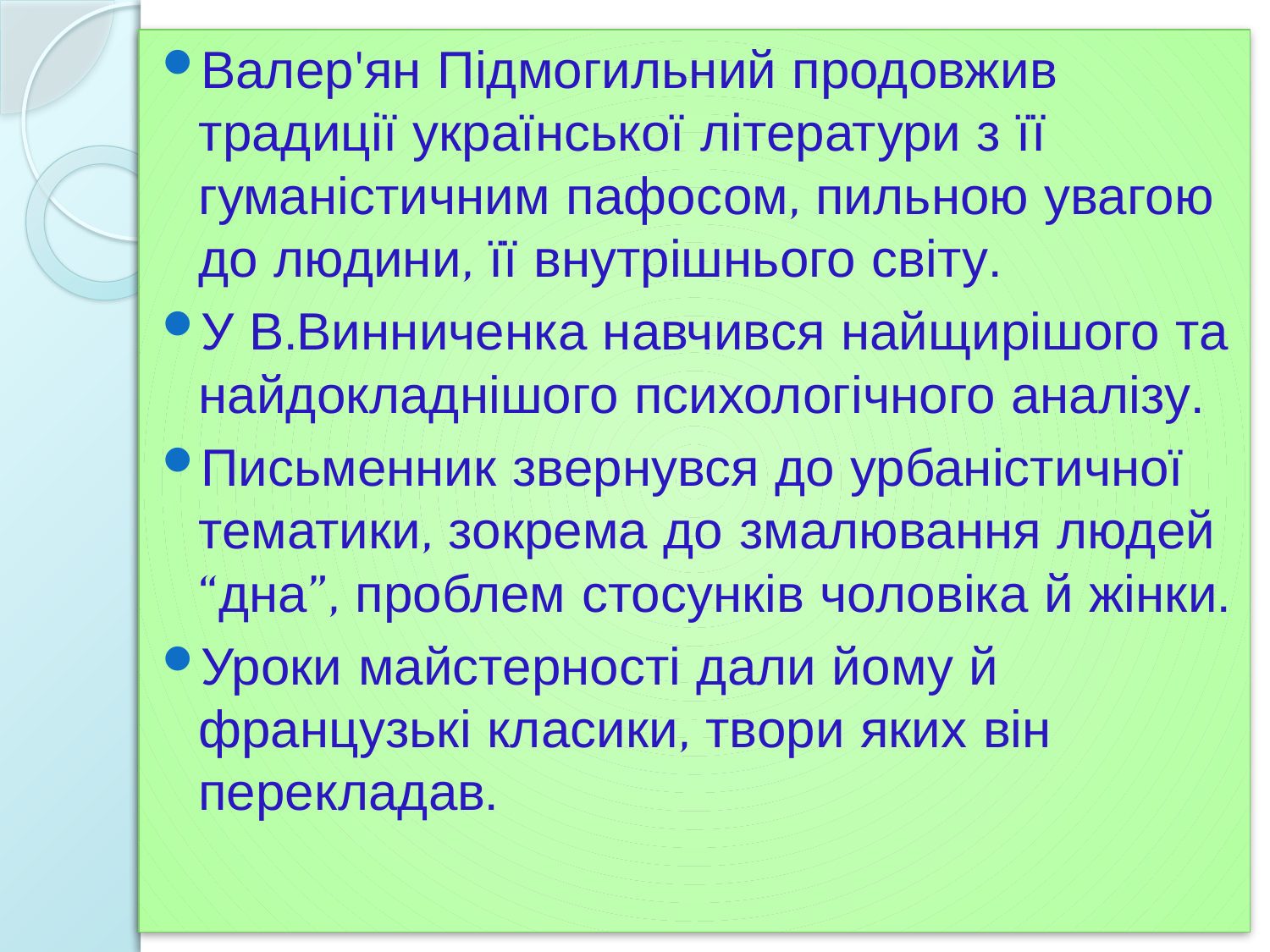

Валер'ян Підмогильний продовжив традиції української літератури з її гуманістичним пафосом, пильною увагою до людини, її внутрішнього світу.
У В.Винниченка навчився найщирішого та найдокладнішого психологічного аналізу.
Письменник звернувся до урбаністичної тематики, зокрема до змалювання людей “дна”, проблем стосунків чоловіка й жінки.
Уроки майстерності дали йому й французькі класики, твори яких він перекладав.